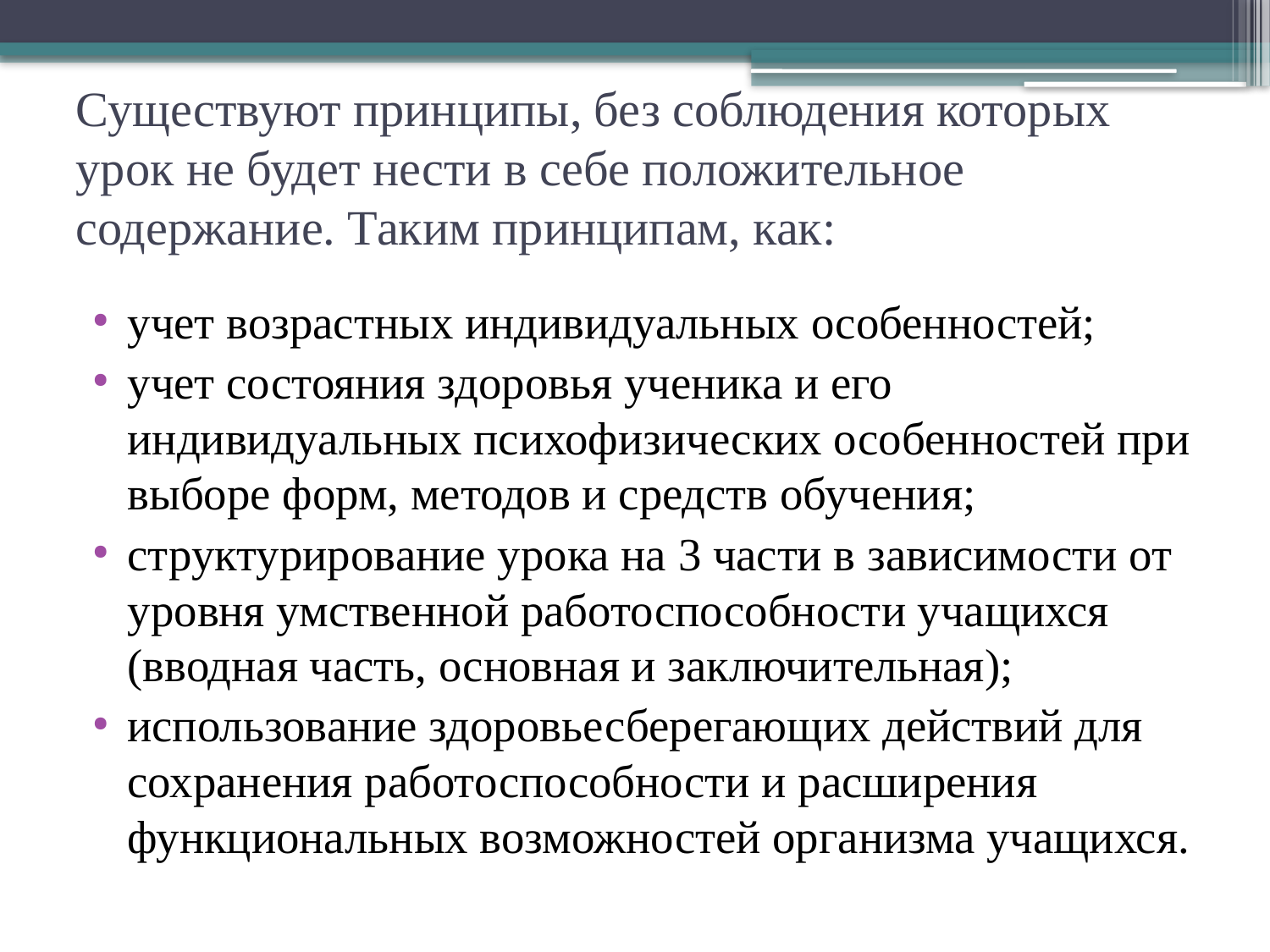

# Существуют принципы, без соблюдения которых урок не будет нести в себе положительное содержание. Таким принципам, как:
учет возрастных индивидуальных особенностей;
учет состояния здоровья ученика и его индивидуальных психофизических особенностей при выборе форм, методов и средств обучения;
структурирование урока на 3 части в зависимости от уровня умственной работоспособности учащихся (вводная часть, основная и заключительная);
использование здоровьесберегающих действий для сохранения работоспособности и расширения функциональных возможностей организма учащихся.